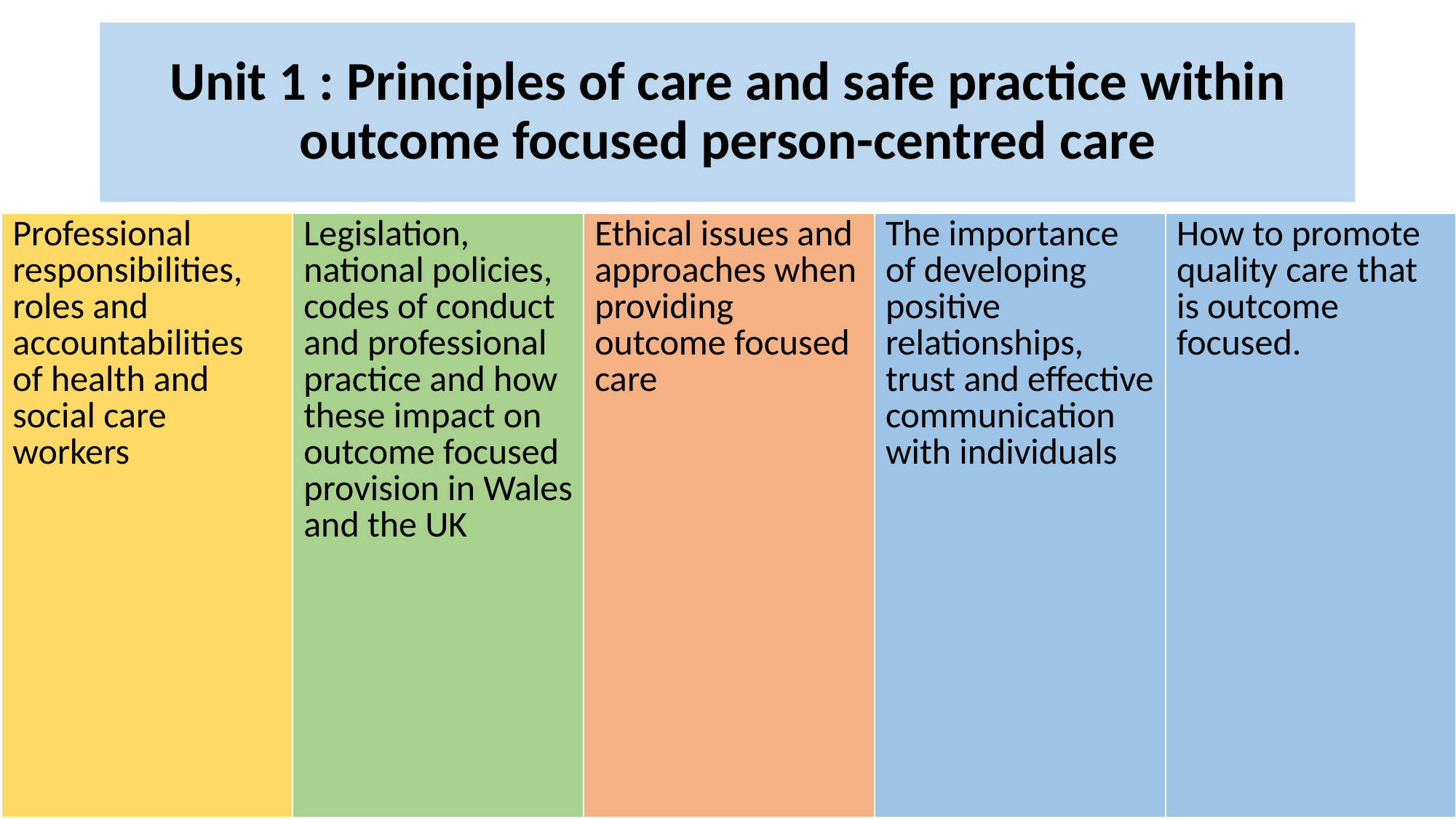

# Unit 1 : Principles of care and safe practice within outcome focused person-centred care
| Professional responsibilities, roles and accountabilities of health and social care workers | Legislation, national policies, codes of conduct and professional practice and how these impact on outcome focused provision in Wales and the UK | Ethical issues and approaches when providing outcome focused care | The importance of developing positive relationships, trust and effective communication with individuals | How to promote quality care that is outcome focused. |
| --- | --- | --- | --- | --- |